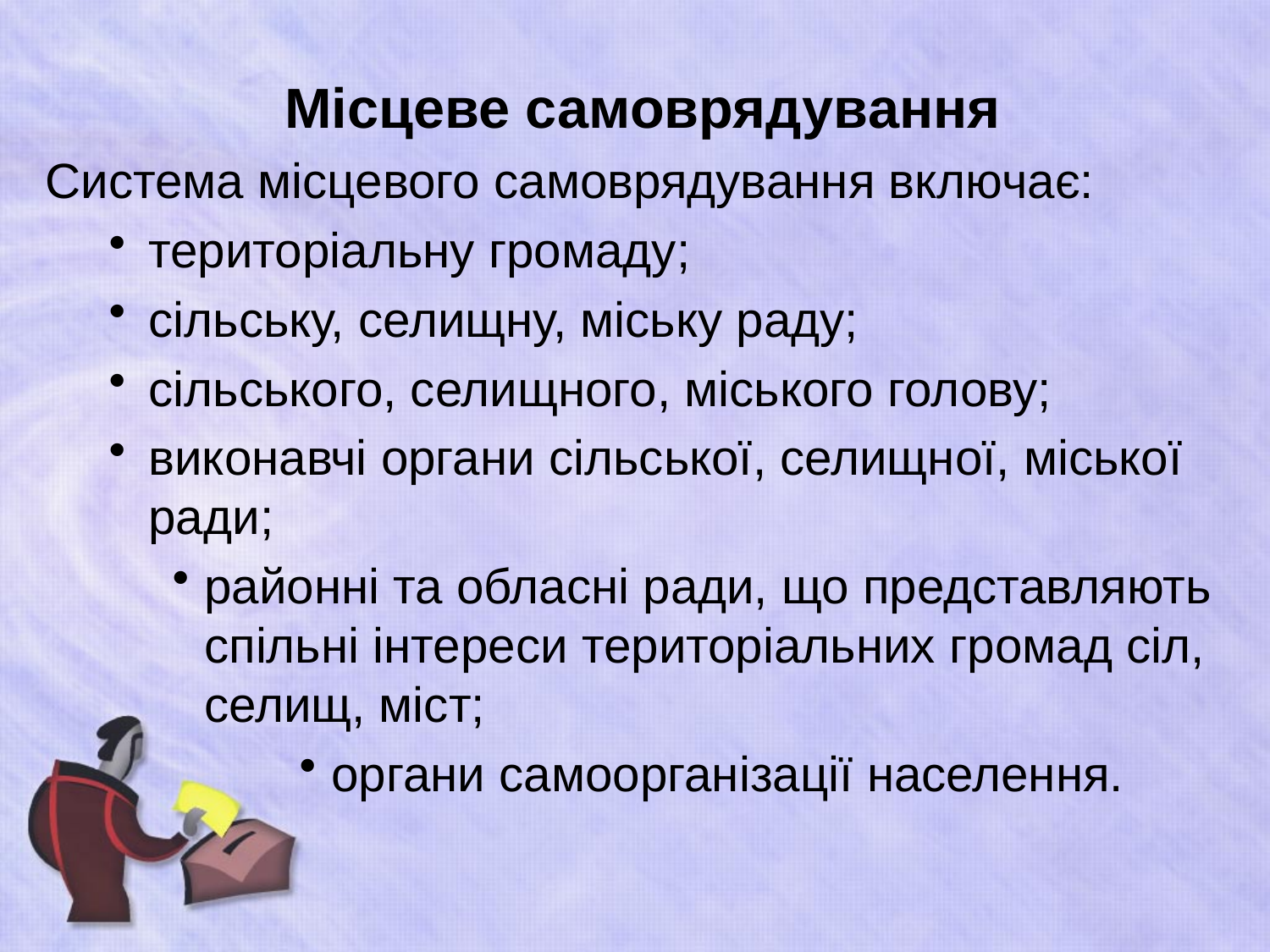

# Місцеве самоврядування
Система місцевого самоврядування включає:
територіальну громаду;
сільську, селищну, міську раду;
сільського, селищного, міського голову;
виконавчі органи сільської, селищної, міської ради;
районні та обласні ради, що представляють спільні інтереси територіальних громад сіл, селищ, міст;
органи самоорганізації населення.